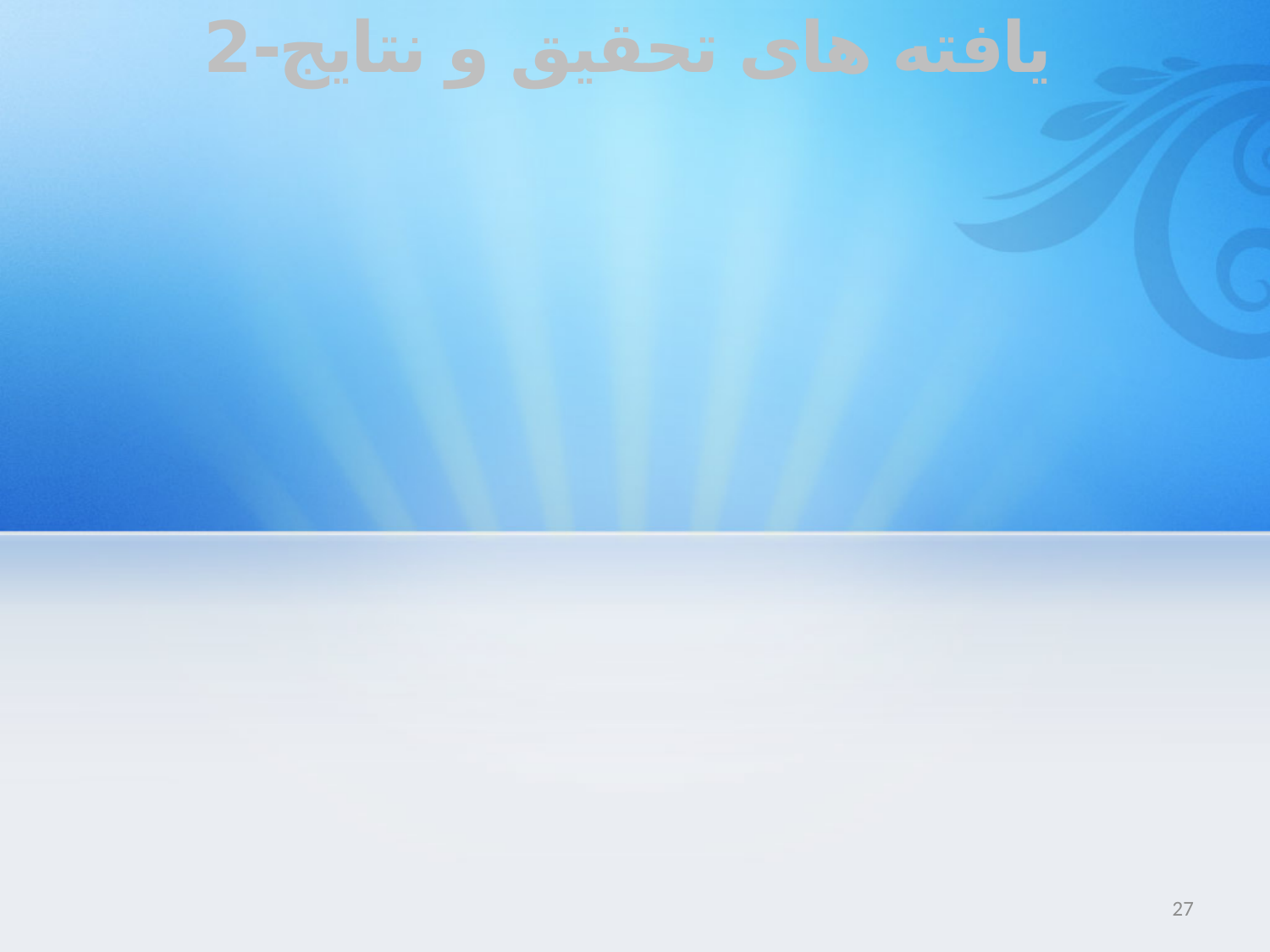

# یافته های تحقیق و نتایج-2

27